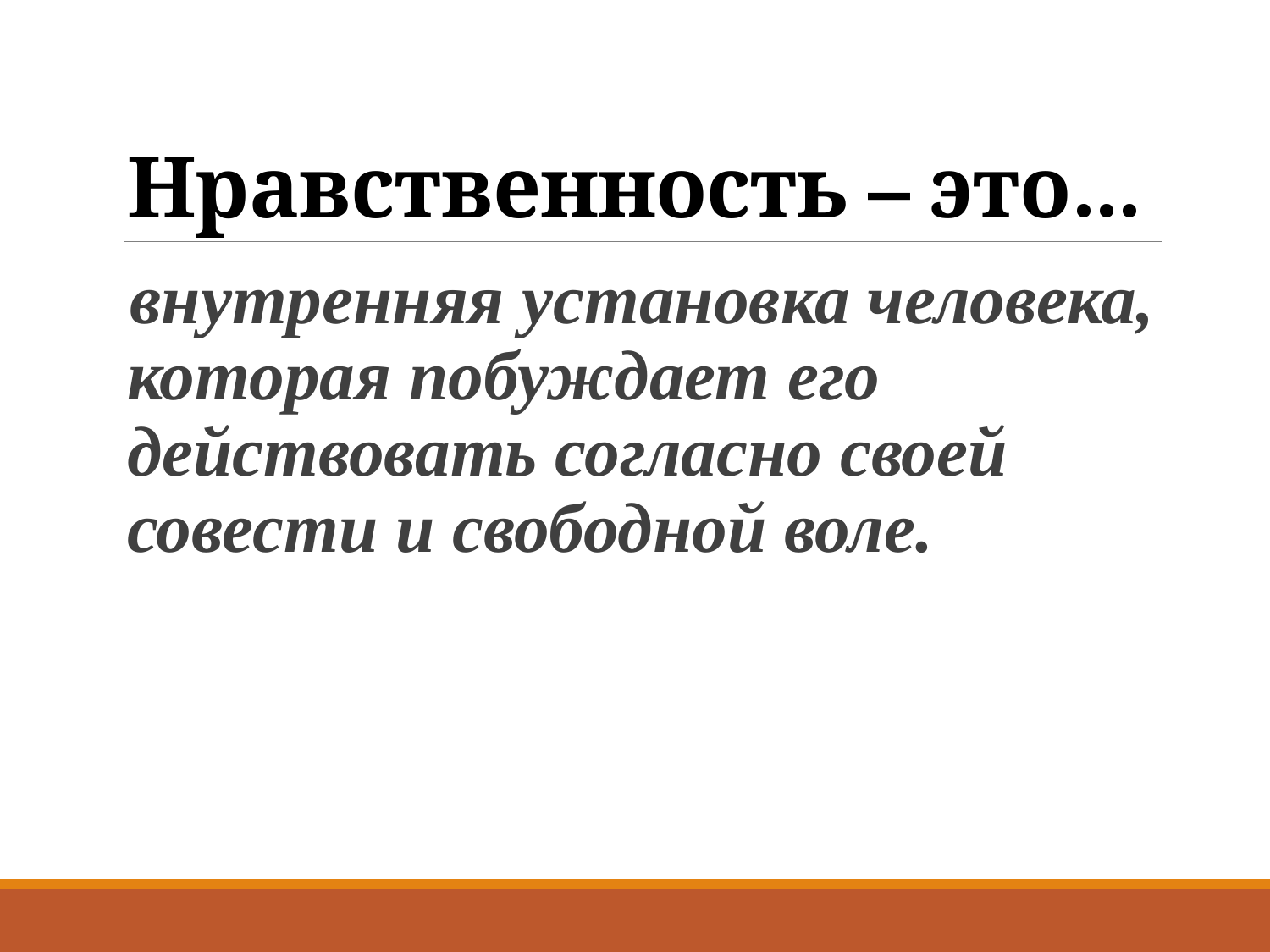

# Нравственность – это…
внутренняя установка человека, которая побуждает его действовать согласно своей совести и свободной воле.